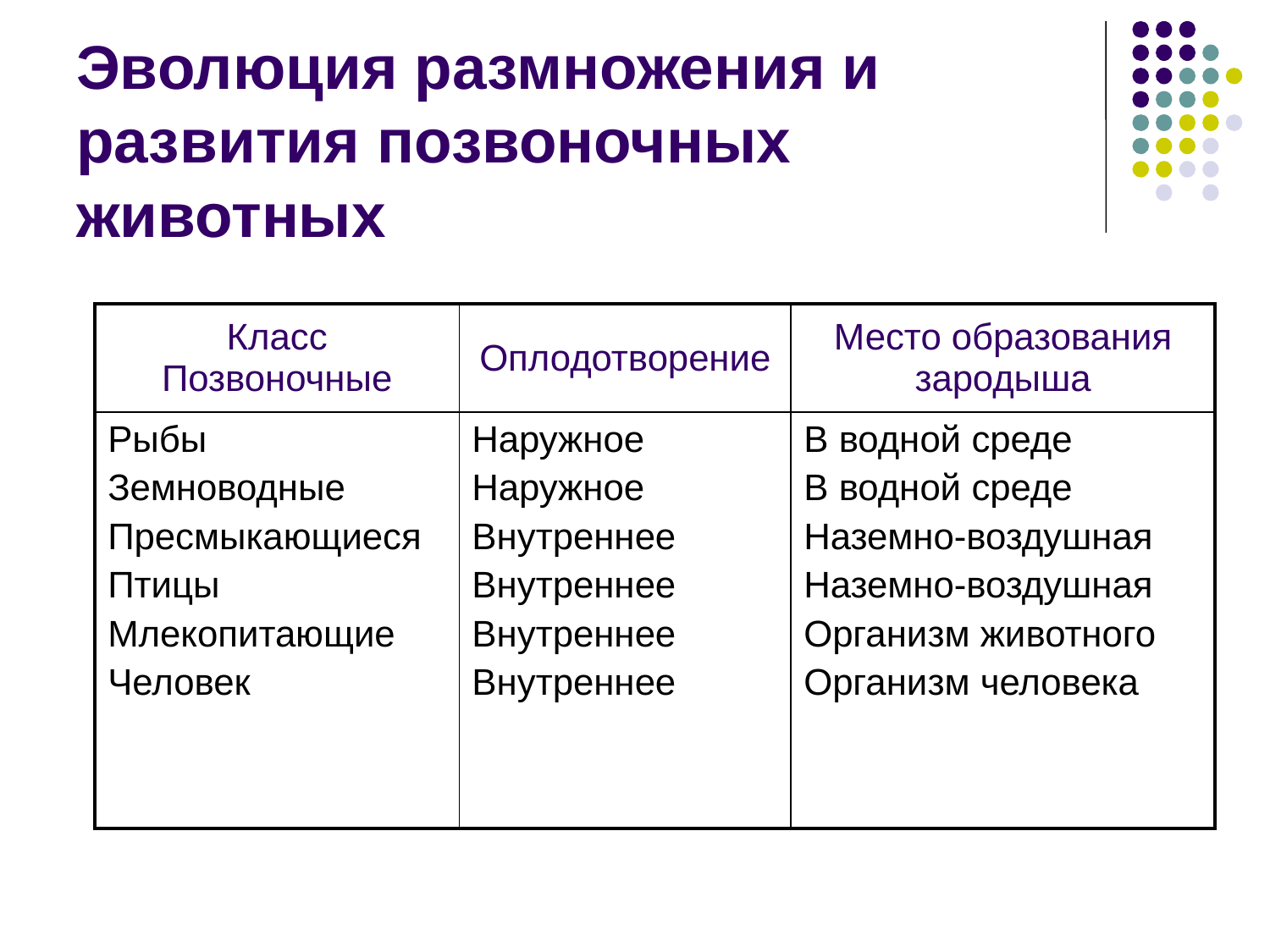

# Эволюция размножения и развития позвоночных животных
| Класс Позвоночные | Оплодотворение | Место образования зародыша |
| --- | --- | --- |
| Рыбы Земноводные Пресмыкающиеся Птицы Млекопитающие Человек | Наружное Наружное Внутреннее Внутреннее Внутреннее Внутреннее | В водной среде В водной среде Наземно-воздушная Наземно-воздушная Организм животного Организм человека |